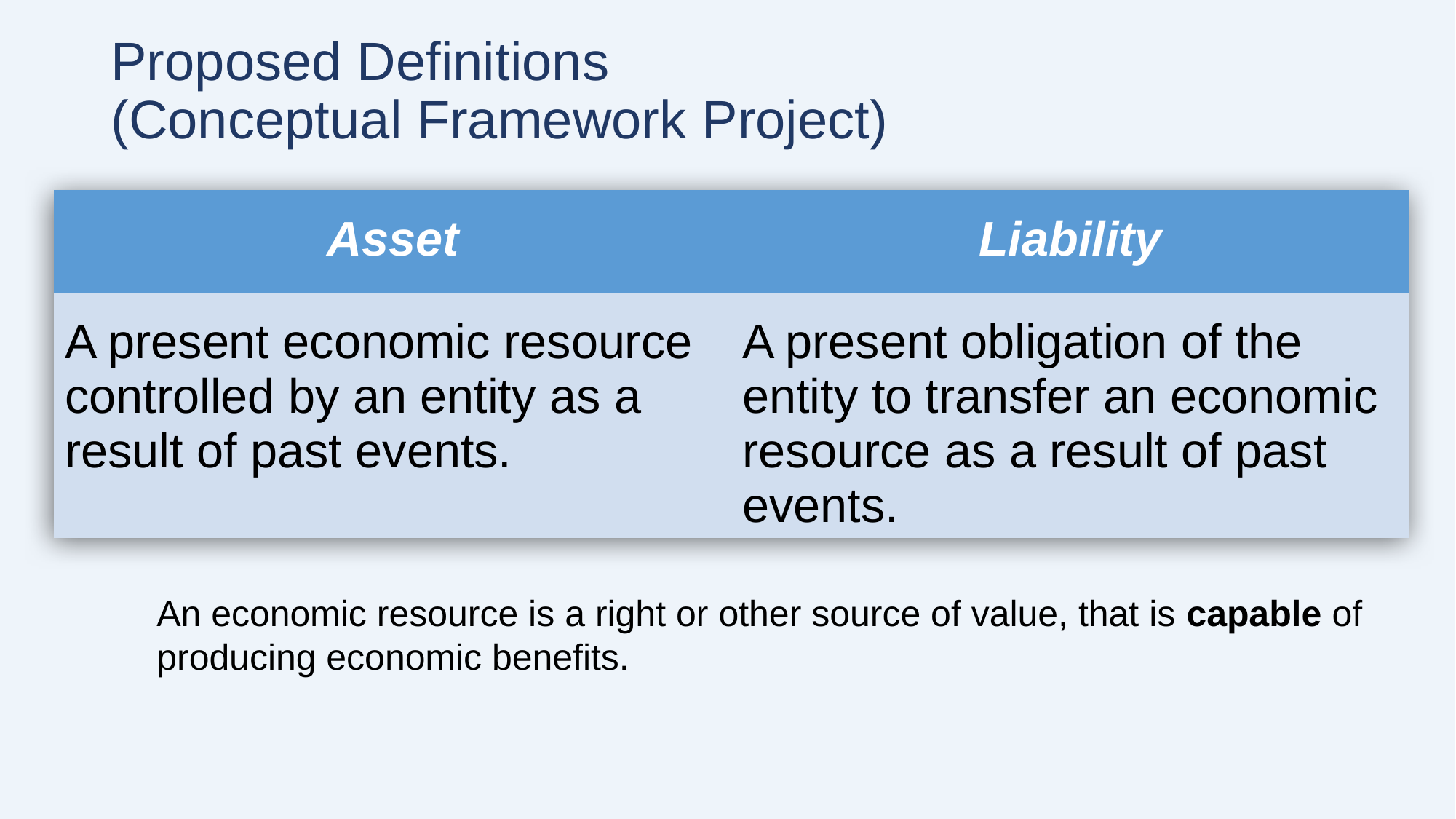

# Proposed Definitions (Conceptual Framework Project)
| Asset | Liability |
| --- | --- |
| A present economic resource controlled by an entity as a result of past events. | A present obligation of the entity to transfer an economic resource as a result of past events. |
An economic resource is a right or other source of value, that is capable of
producing economic benefits.
33